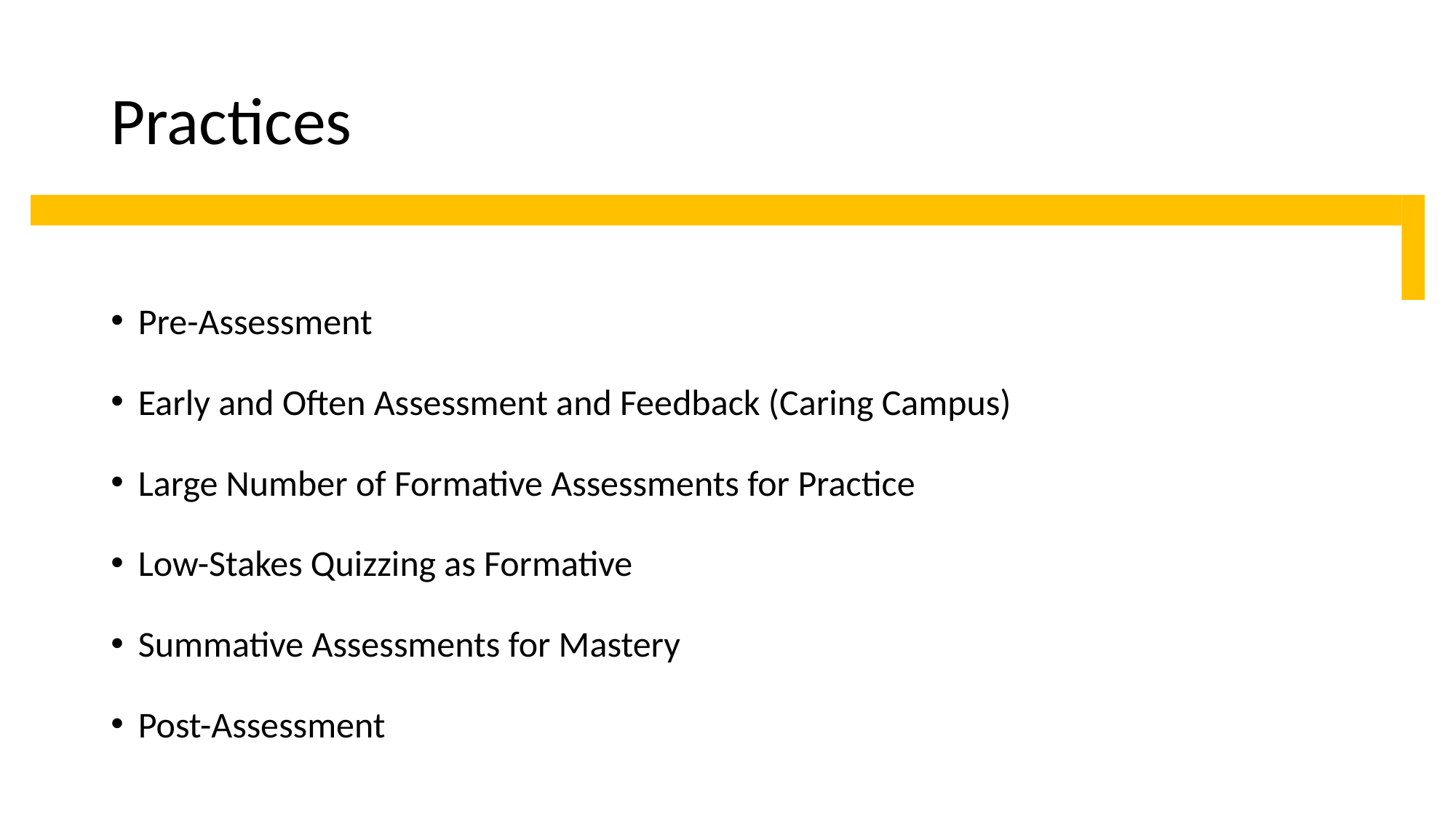

# Practices

Pre-Assessment
Early and Often Assessment and Feedback (Caring Campus)
Large Number of Formative Assessments for Practice
Low-Stakes Quizzing as Formative
Summative Assessments for Mastery
Post-Assessment